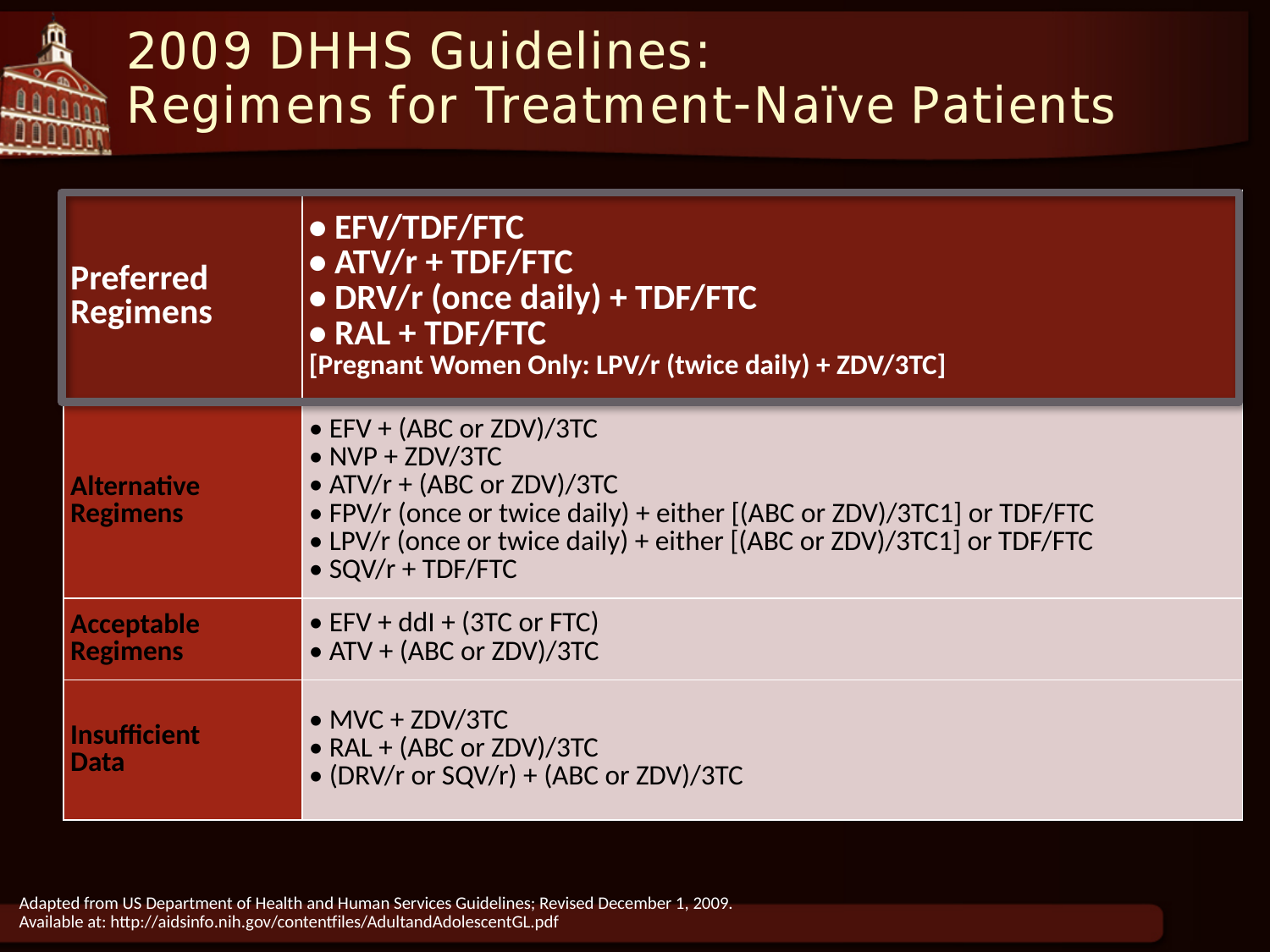

# 2009 DHHS Guidelines: Regimens for Treatment-Naïve Patients
| Preferred Regimens | • EFV/TDF/FTC • ATV/r + TDF/FTC • DRV/r (once daily) + TDF/FTC • RAL + TDF/FTC [Pregnant Women Only: LPV/r (twice daily) + ZDV/3TC] |
| --- | --- |
| Alternative Regimens | • EFV + (ABC or ZDV)/3TC • NVP + ZDV/3TC • ATV/r + (ABC or ZDV)/3TC • FPV/r (once or twice daily) + either [(ABC or ZDV)/3TC1] or TDF/FTC • LPV/r (once or twice daily) + either [(ABC or ZDV)/3TC1] or TDF/FTC • SQV/r + TDF/FTC |
| Acceptable Regimens | • EFV + ddI + (3TC or FTC) • ATV + (ABC or ZDV)/3TC |
| Insufficient Data | • MVC + ZDV/3TC • RAL + (ABC or ZDV)/3TC • (DRV/r or SQV/r) + (ABC or ZDV)/3TC |

Adapted from US Department of Health and Human Services Guidelines; Revised December 1, 2009.
Available at: http://aidsinfo.nih.gov/contentfiles/AdultandAdolescentGL.pdf